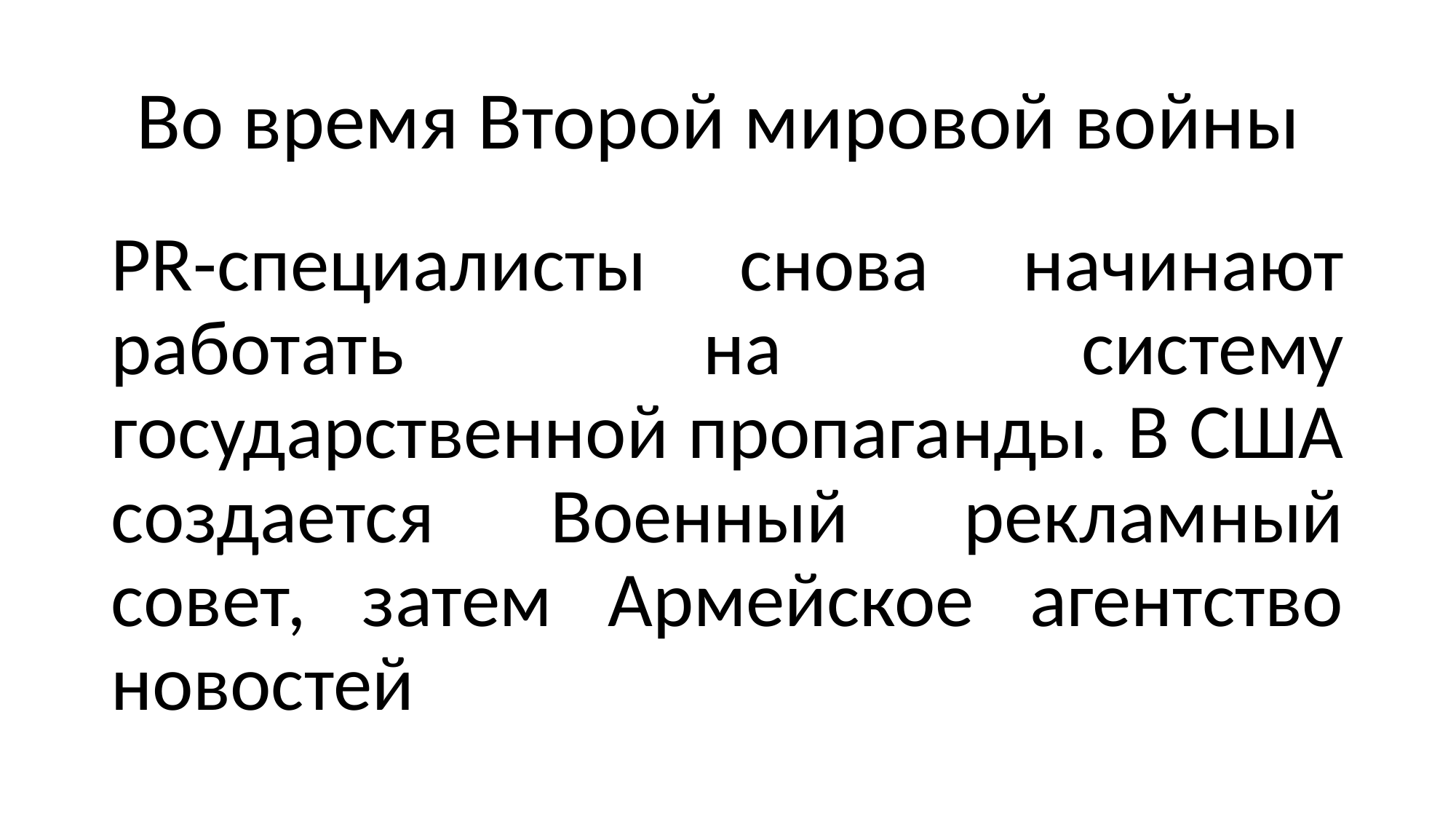

# Во время Второй мировой войны
PR-специалисты снова начинают работать на систему государственной пропаганды. В США создается Военный рекламный совет, затем Армейское агентство новостей